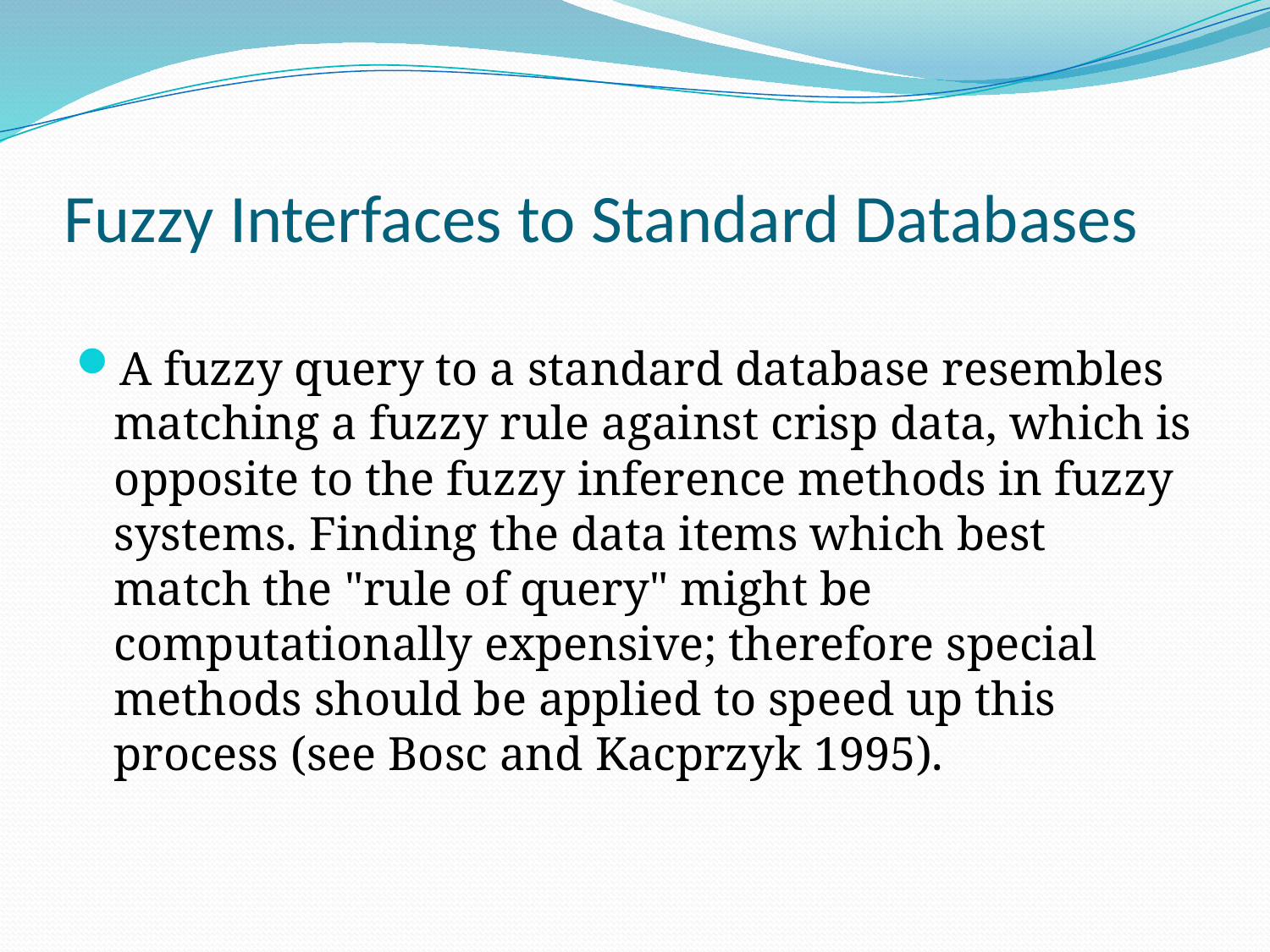

# Fuzzy Interfaces to Standard Databases

A fuzzy query to a standard database resembles matching a fuzzy rule against crisp data, which is opposite to the fuzzy inference methods in fuzzy systems. Finding the data items which best match the "rule of query" might be computationally expensive; therefore special methods should be applied to speed up this process (see Bosc and Kacprzyk 1995).